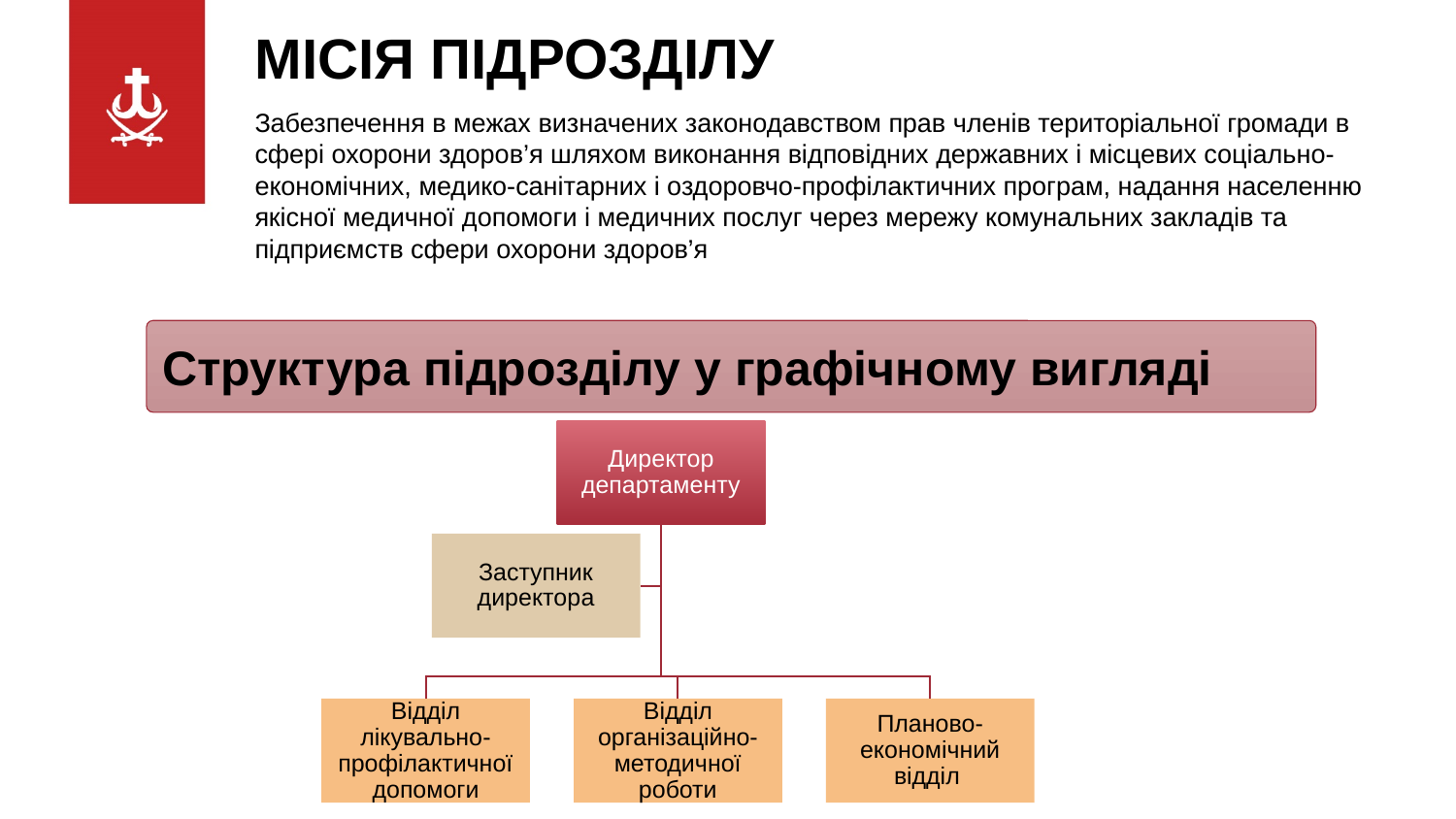

МІСІЯ ПІДРОЗДІЛУ
Забезпечення в межах визначених законодавством прав членів територіальної громади в сфері охорони здоров’я шляхом виконання відповідних державних і місцевих соціально-економічних, медико-санітарних і оздоровчо-профілактичних програм, надання населенню якісної медичної допомоги і медичних послуг через мережу комунальних закладів та підприємств сфери охорони здоров’я
Структура підрозділу у графічному вигляді
Директор департаменту
Відділ лікувально-профілактичної допомоги
Відділ організаційно-методичної роботи
Планово-економічний відділ
Заступник директора